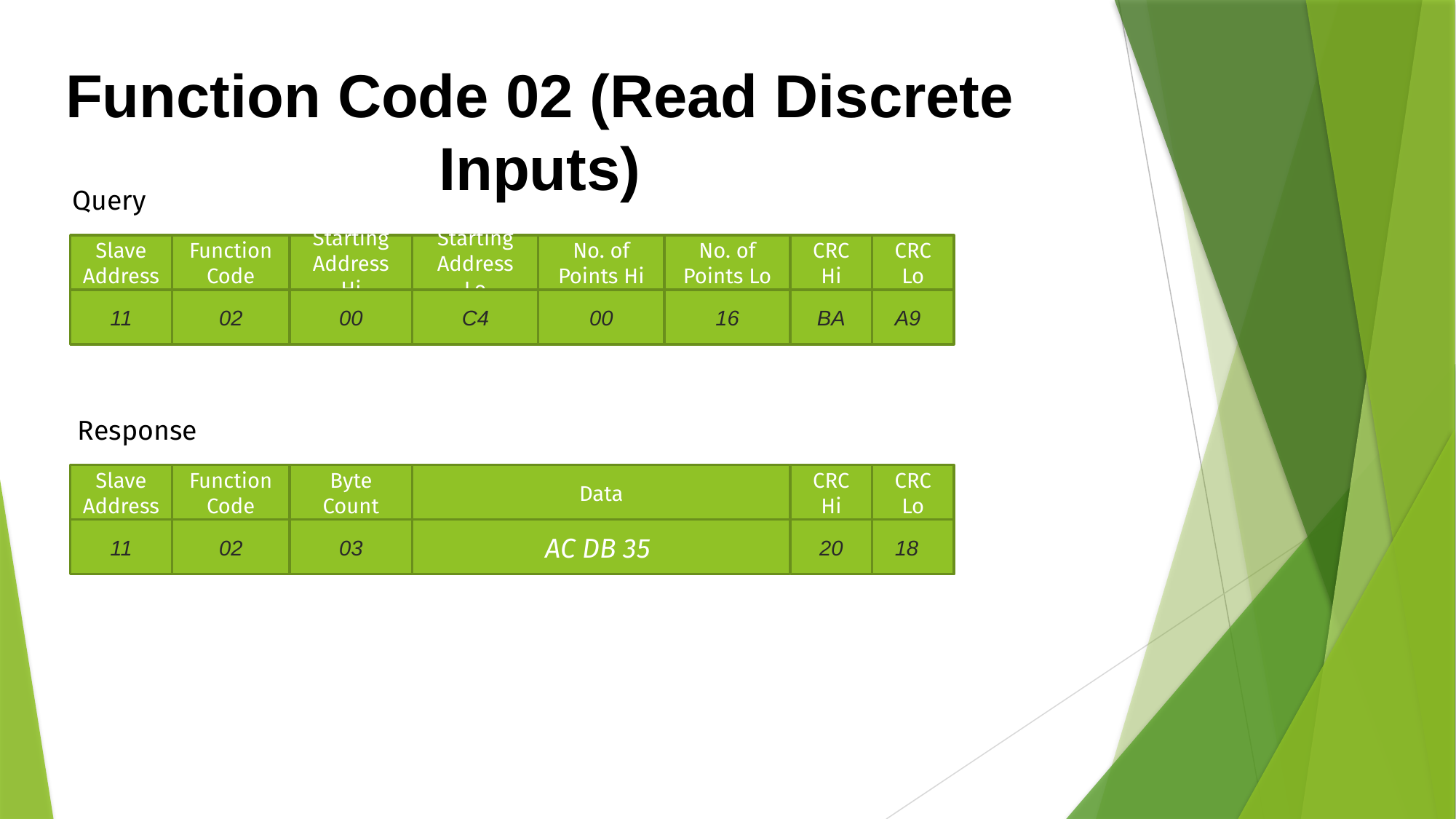

Function Code 02 (Read Discrete Inputs)
Query
Slave Address
Function Code
Starting Address Hi
Starting Address Lo
No. of Points Hi
No. of Points Lo
CRC Hi
CRC Lo
11
02
00
C4
00
16
BA
  A9
Response
Slave Address
Function Code
Byte Count
Data
CRC Hi
CRC Lo
11
02
03
AC DB 35
20
  18